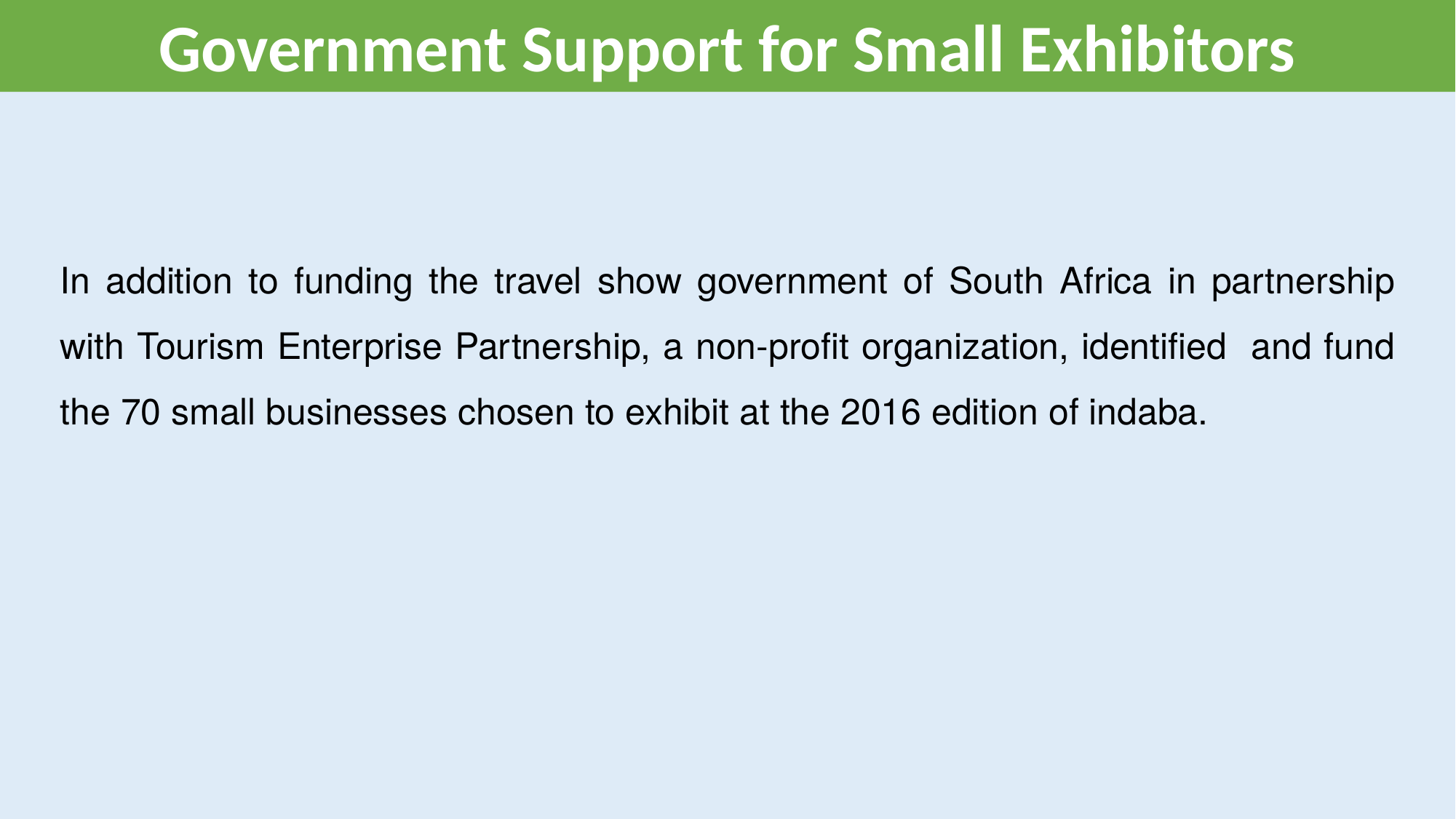

Government Support for Small Exhibitors
In addition to funding the travel show government of South Africa in partnership with Tourism Enterprise Partnership, a non-profit organization, identified  and fund the 70 small businesses chosen to exhibit at the 2016 edition of indaba.